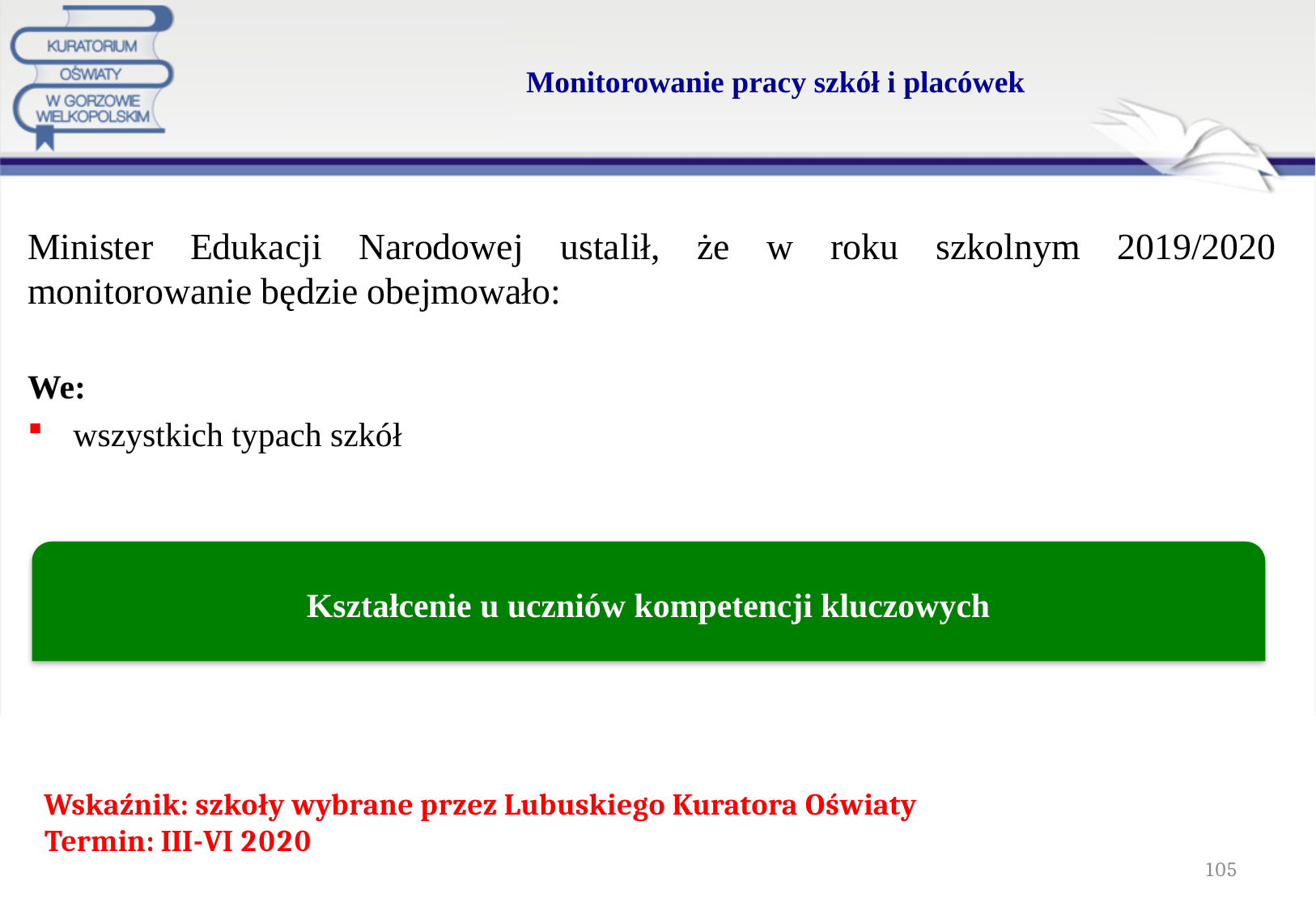

# Monitorowanie pracy szkół i placówek
Minister Edukacji Narodowej ustalił, że w roku szkolnym 2019/2020 monitorowanie będzie obejmowało:

We:
wszystkich typach szkół

Kształcenie u uczniów kompetencji kluczowych

Wskaźnik: szkoły wybrane przez Lubuskiego Kuratora Oświaty
Termin: III-VI 2020
105